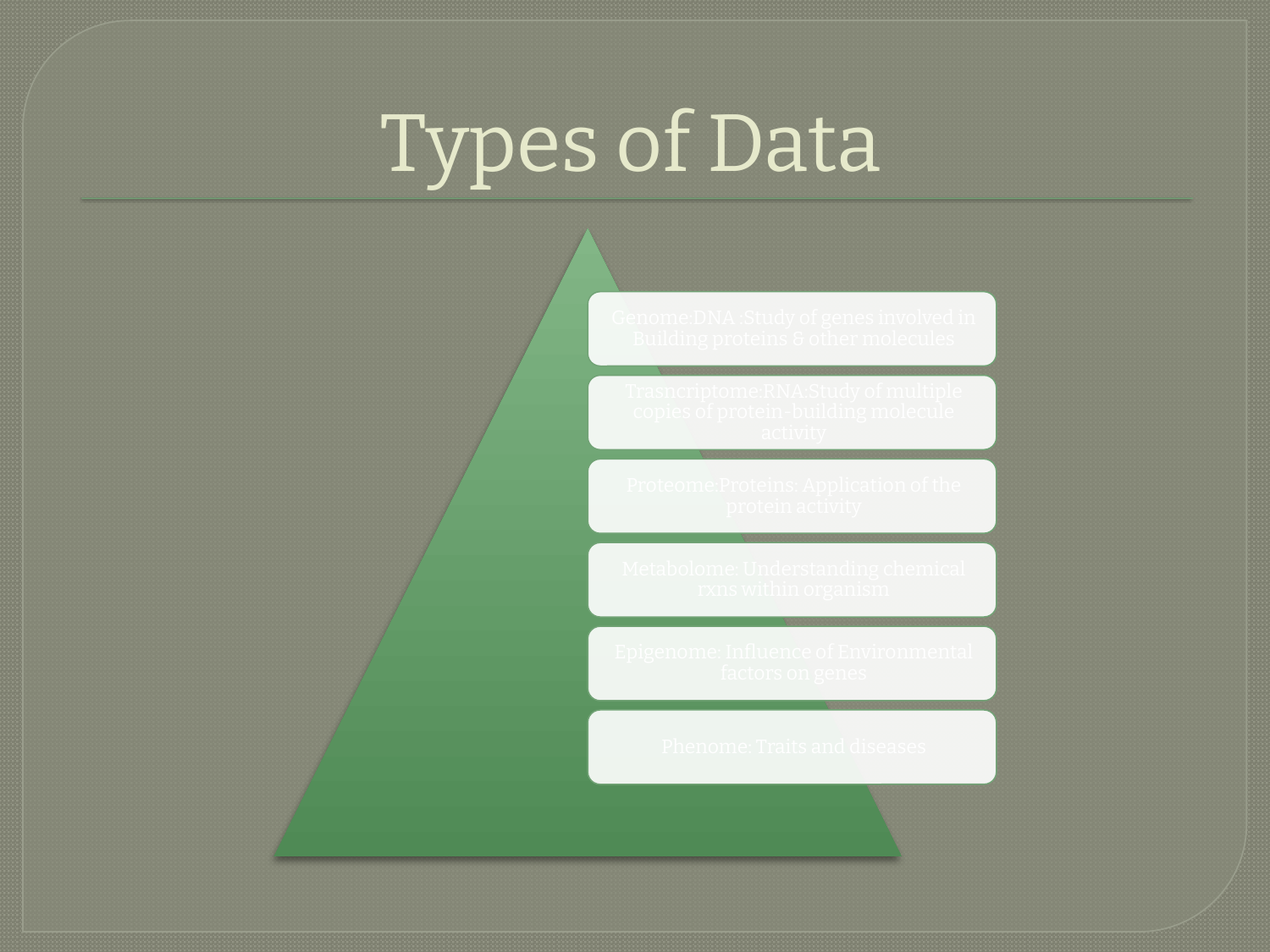

# Types of Data
Genome:DNA :Study of genes involved in Building proteins & other molecules
Trasncriptome:RNA:Study of multiple copies of protein-building molecule activity
Proteome:Proteins: Application of the protein activity
Metabolome: Understanding chemical rxns within organism
Epigenome: Influence of Environmental factors on genes
Phenome: Traits and diseases